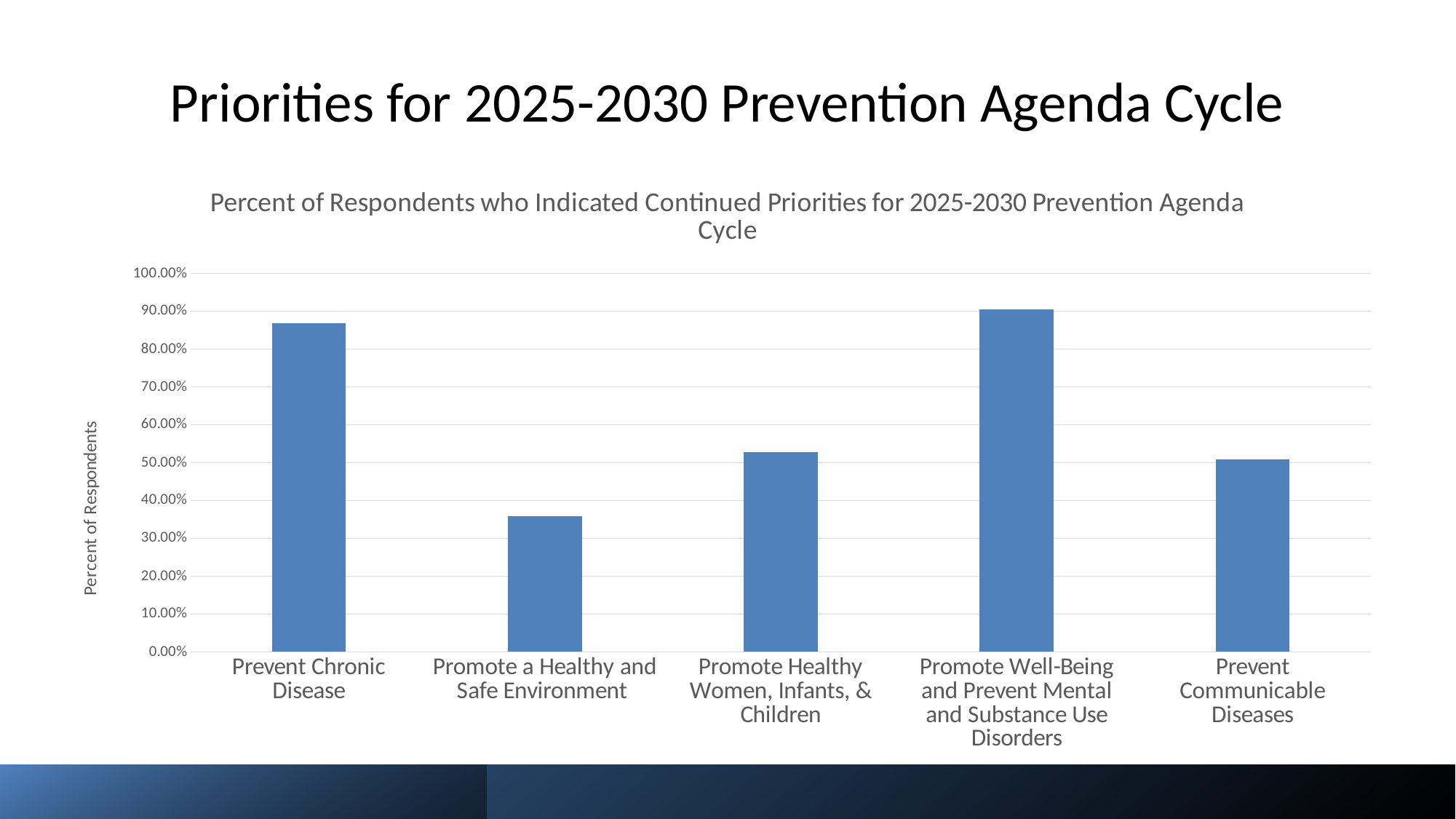

# Priorities for 2025-2030 Prevention Agenda Cycle

### Chart: Percent of Respondents who Indicated Continued Priorities for 2025-2030 Prevention Agenda Cycle

| Category |  |
|---|---|
| Prevent Chronic Disease | 0.8679245283018868 |
| Promote a Healthy and Safe Environment  | 0.3584905660377358 |
| Promote Healthy Women, Infants, & Children | 0.5283018867924528 |
| Promote Well-Being and Prevent Mental and Substance Use Disorders | 0.9056603773584906 |
| Prevent Communicable Diseases | 0.5094339622641509 |